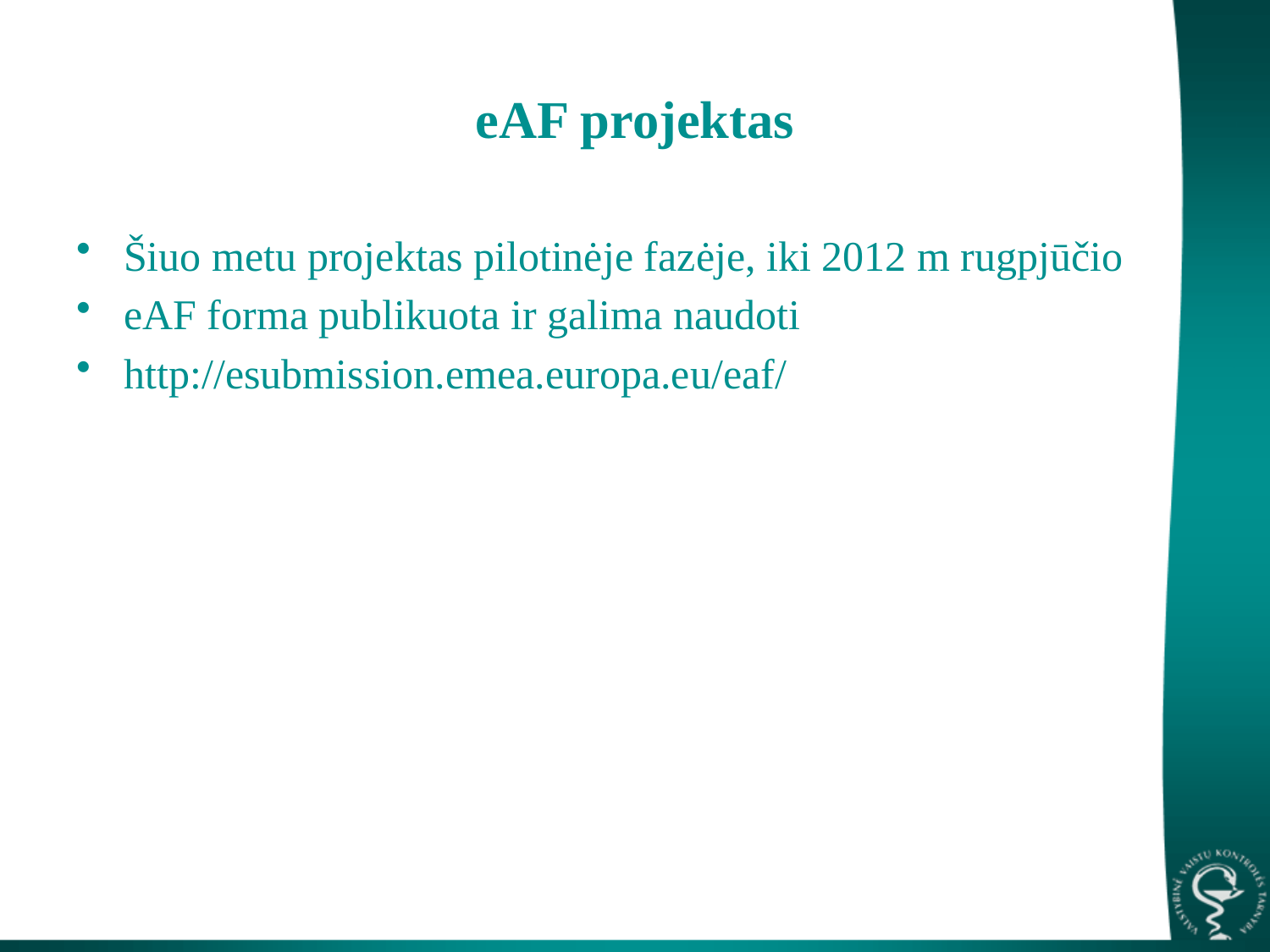

# eAF projektas
Šiuo metu projektas pilotinėje fazėje, iki 2012 m rugpjūčio
eAF forma publikuota ir galima naudoti
http://esubmission.emea.europa.eu/eaf/